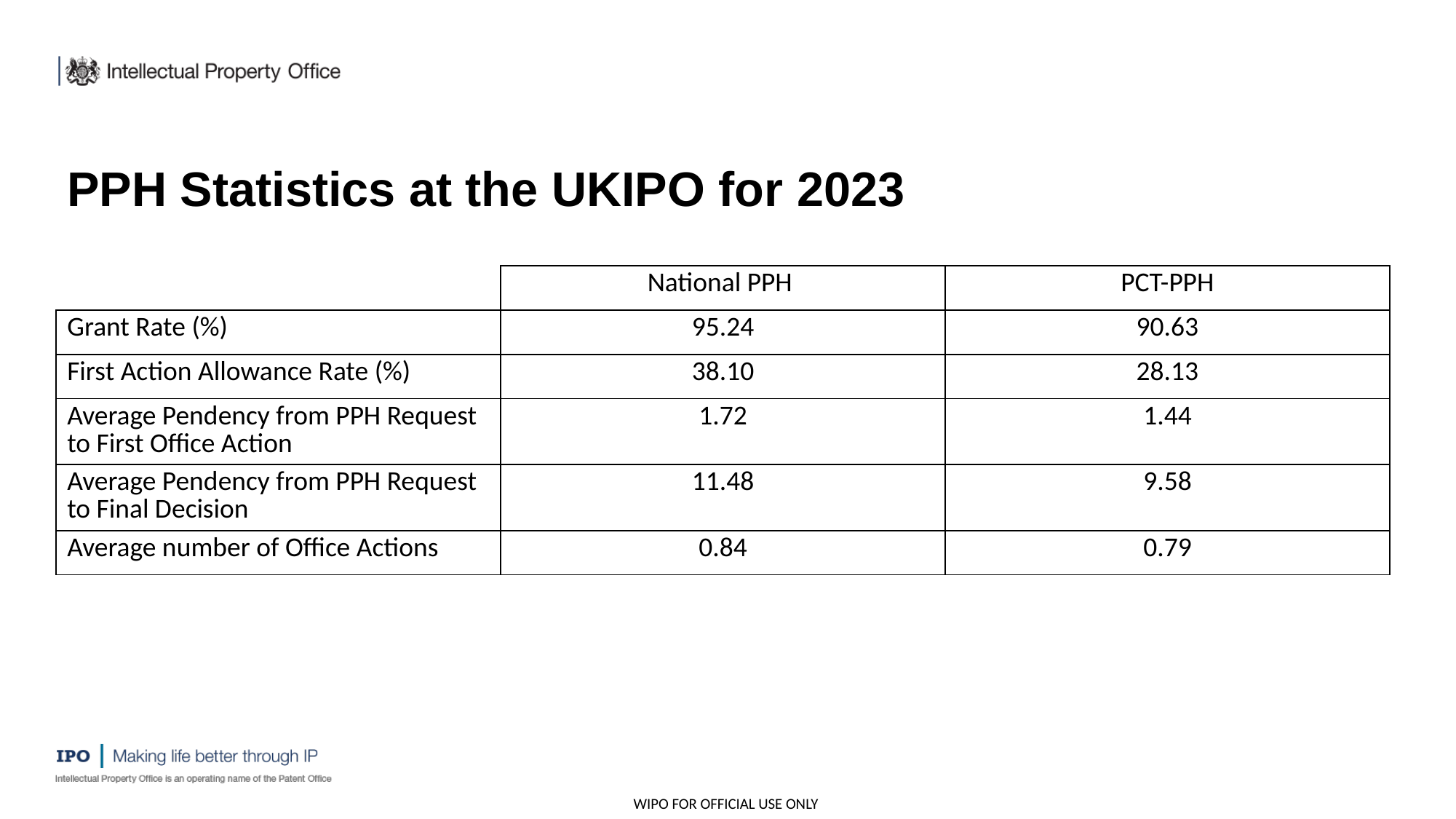

# PPH Statistics at the UKIPO for 2023
|  | National PPH | PCT-PPH |
| --- | --- | --- |
| Grant Rate (%) | 95.24 | 90.63 |
| First Action Allowance Rate (%) | 38.10 | 28.13 |
| Average Pendency from PPH Request to First Office Action | 1.72 | 1.44 |
| Average Pendency from PPH Request to Final Decision | 11.48 | 9.58 |
| Average number of Office Actions | 0.84 | 0.79 |